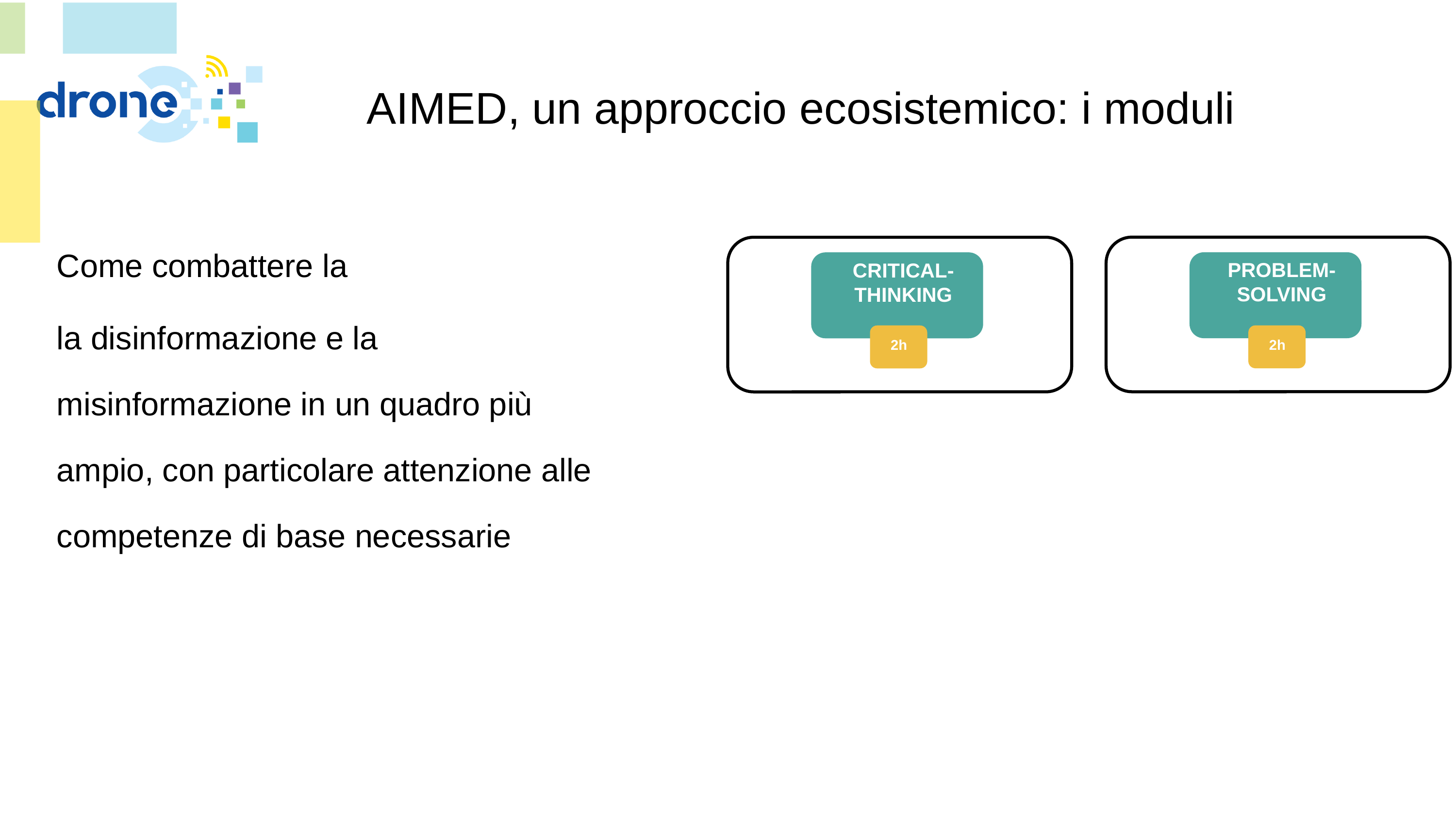

# AIMED, un approccio ecosistemico: i moduli

Come combattere la
la disinformazione e la misinformazione in un quadro più ampio, con particolare attenzione alle competenze di base necessarie

PROBLEM-SOLVING
CRITICAL-THINKING

2h

2h